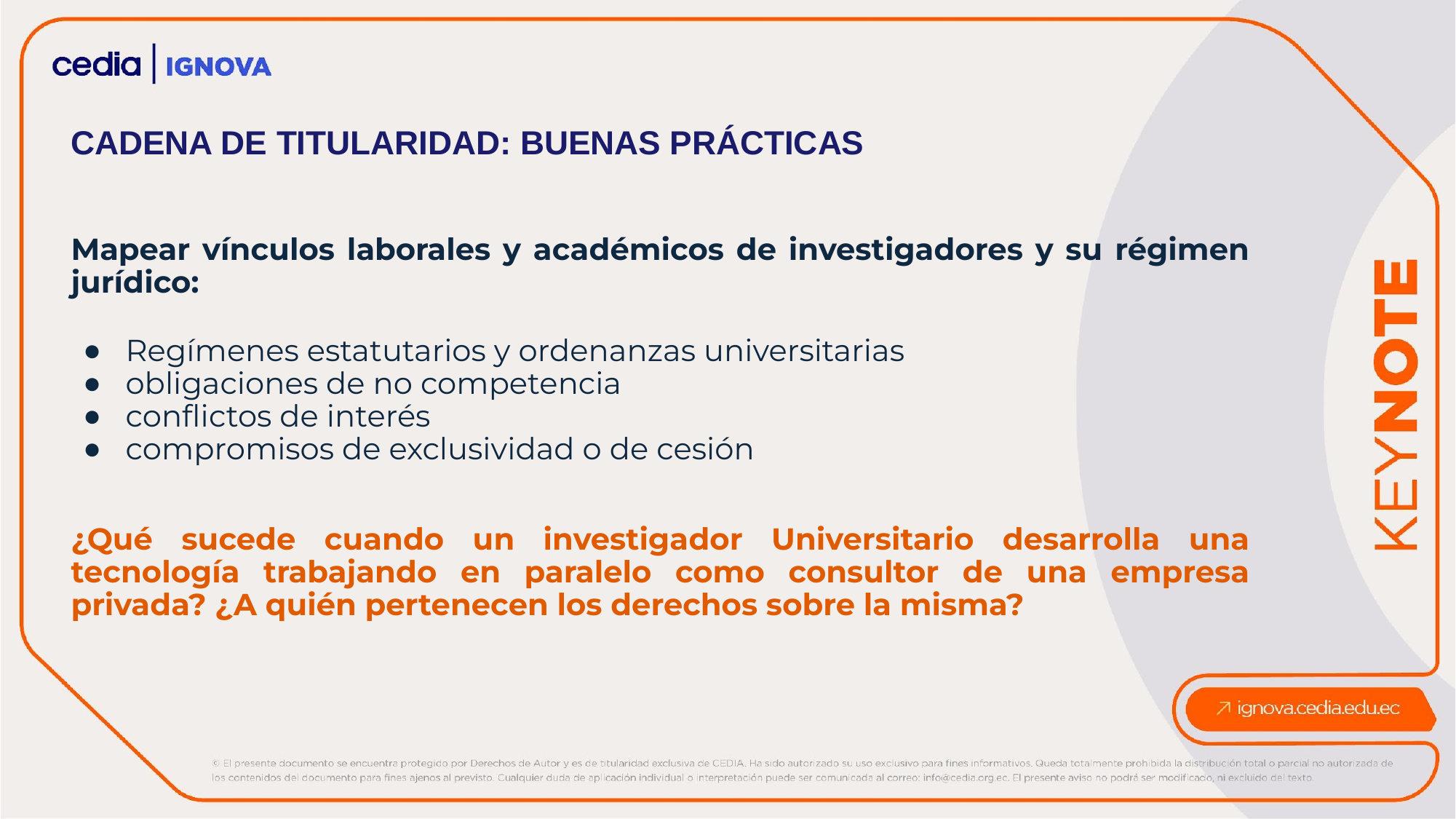

CADENA DE TITULARIDAD: BUENAS PRÁCTICAS

Mapear vínculos laborales y académicos de investigadores y su régimen jurídico:

Regímenes estatutarios y ordenanzas universitarias
obligaciones de no competencia
conflictos de interés
compromisos de exclusividad o de cesión

¿Qué sucede cuando un investigador Universitario desarrolla una tecnología trabajando en paralelo como consultor de una empresa privada? ¿A quién pertenecen los derechos sobre la misma?